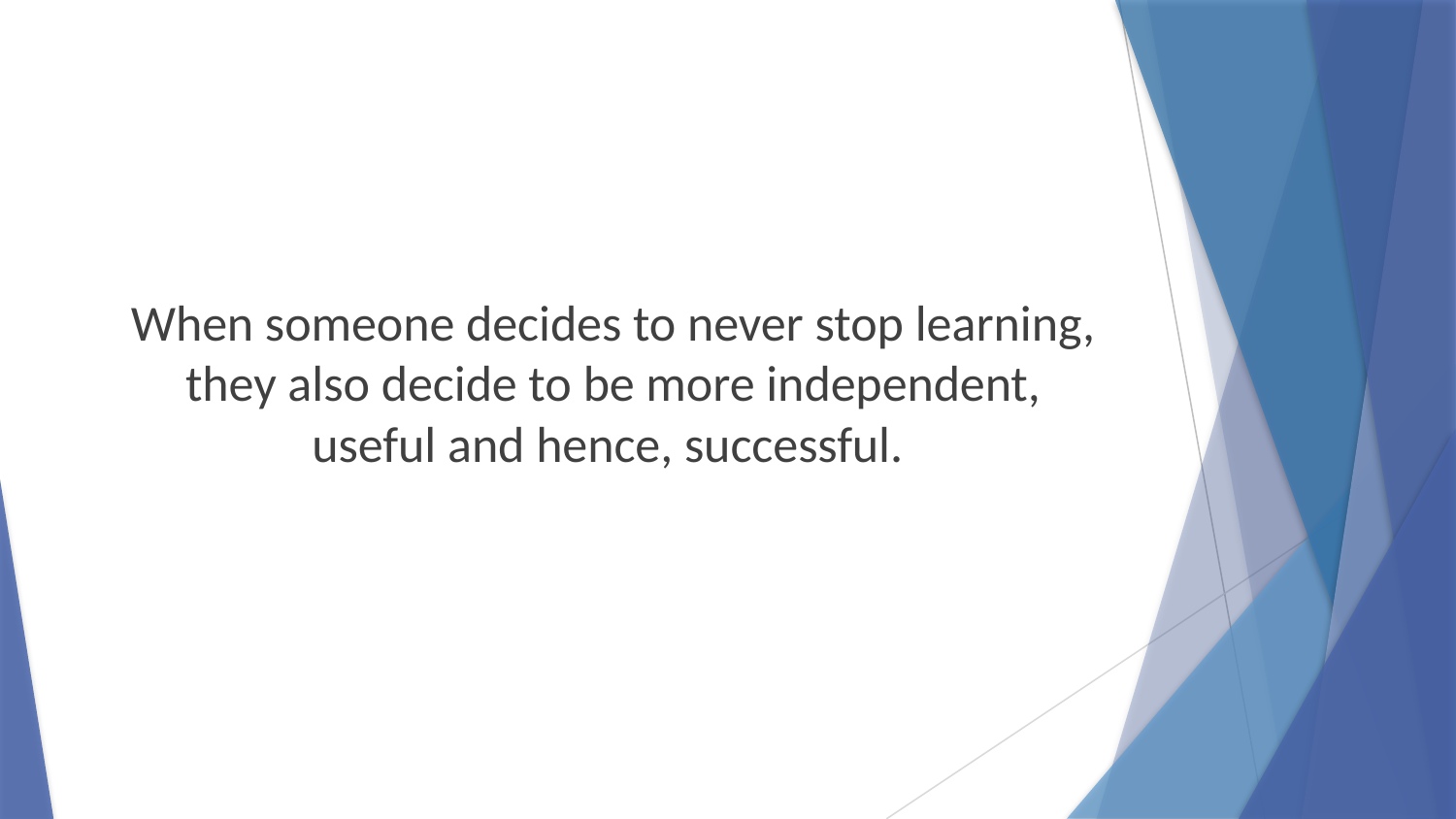

When someone decides to never stop learning, they also decide to be more independent,
useful and hence, successful.